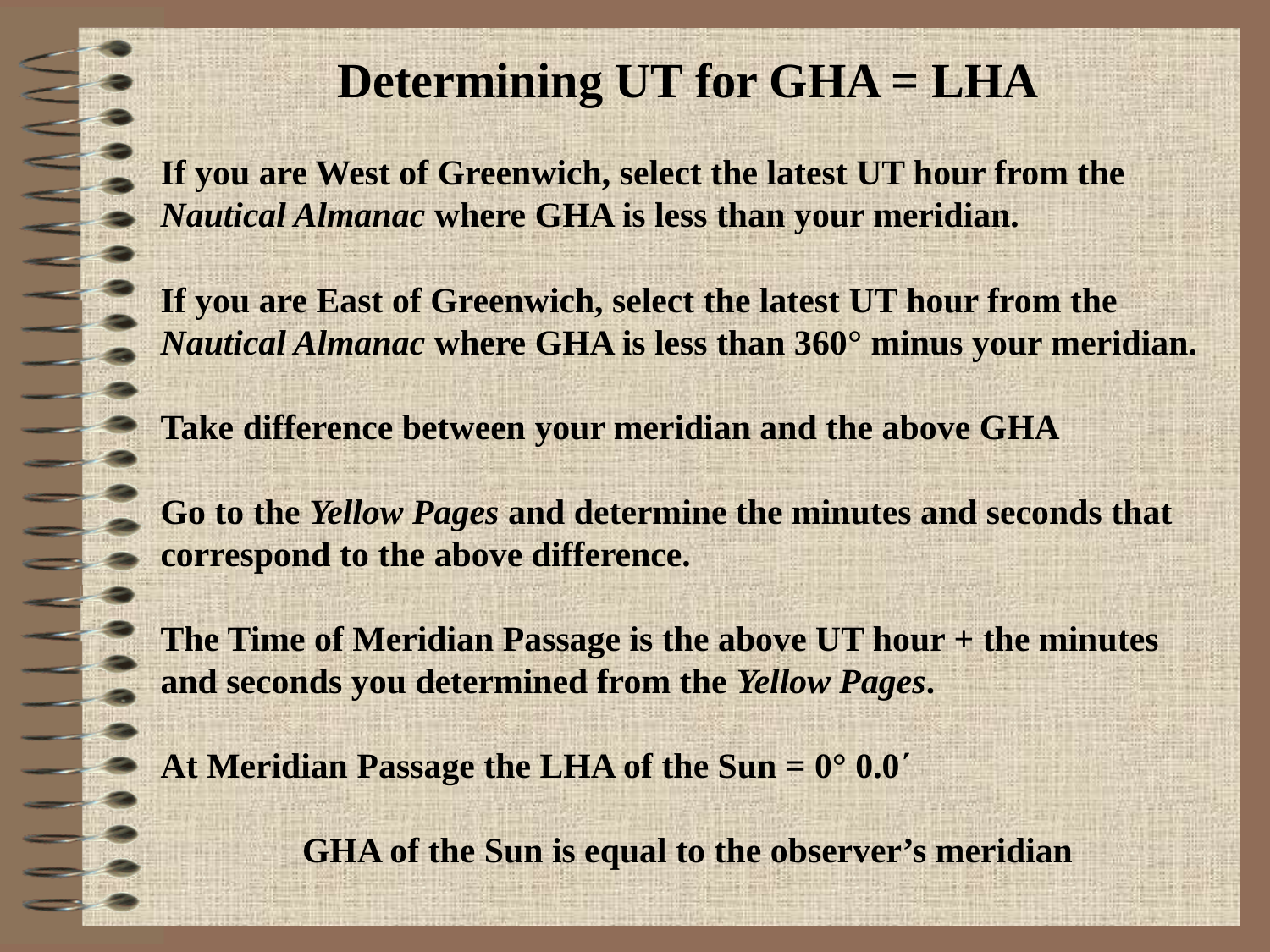

Determining UT for GHA = LHA

If you are West of Greenwich, select the latest UT hour from the Nautical Almanac where GHA is less than your meridian.

If you are East of Greenwich, select the latest UT hour from the Nautical Almanac where GHA is less than 360° minus your meridian.

Take difference between your meridian and the above GHA

Go to the Yellow Pages and determine the minutes and seconds that correspond to the above difference.

The Time of Meridian Passage is the above UT hour + the minutes and seconds you determined from the Yellow Pages.

At Meridian Passage the LHA of the Sun = 0° 0.0´

GHA of the Sun is equal to the observer’s meridian